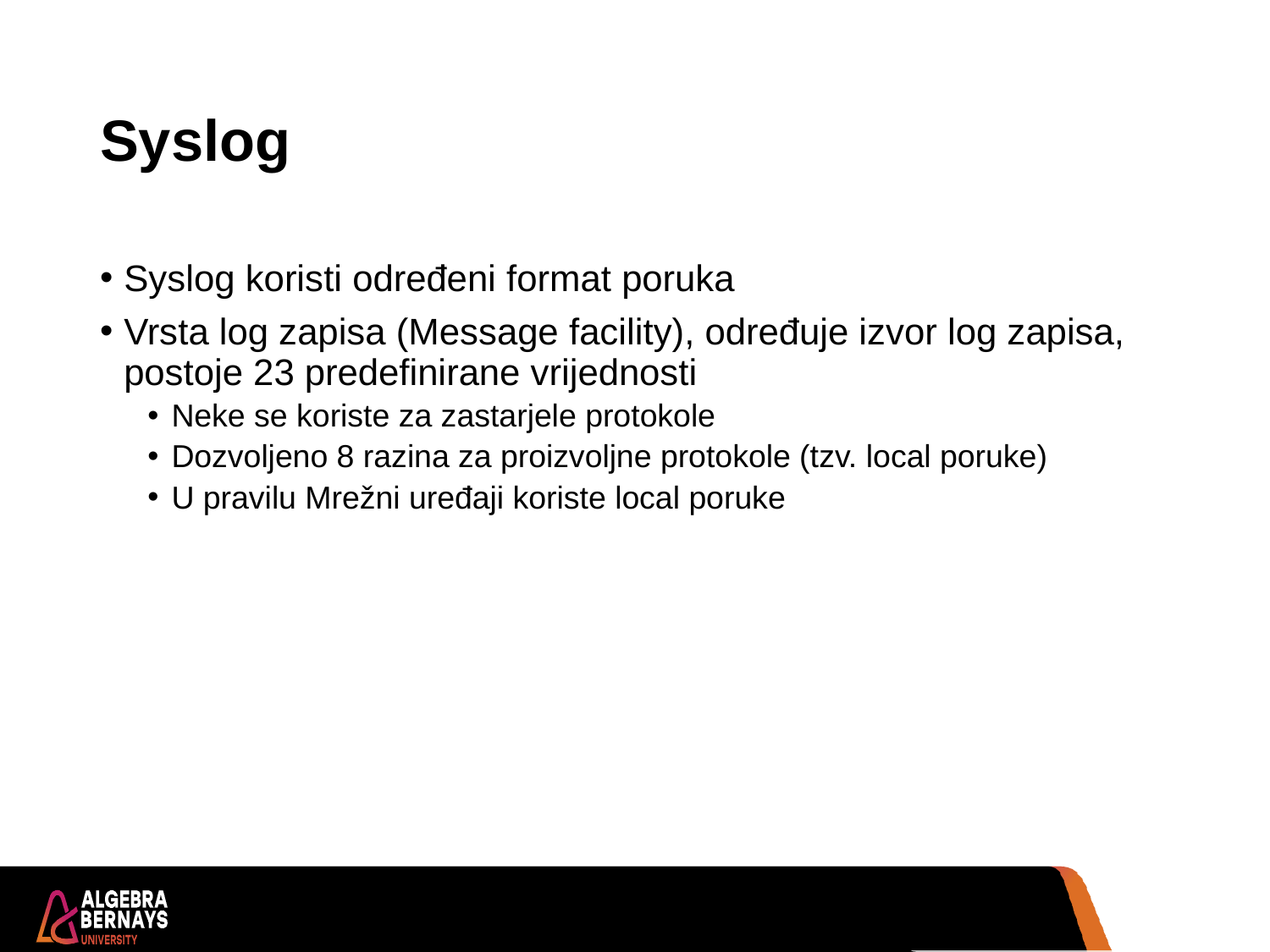

# Syslog
Syslog koristi određeni format poruka
Vrsta log zapisa (Message facility), određuje izvor log zapisa, postoje 23 predefinirane vrijednosti
Neke se koriste za zastarjele protokole
Dozvoljeno 8 razina za proizvoljne protokole (tzv. local poruke)
U pravilu Mrežni uređaji koriste local poruke